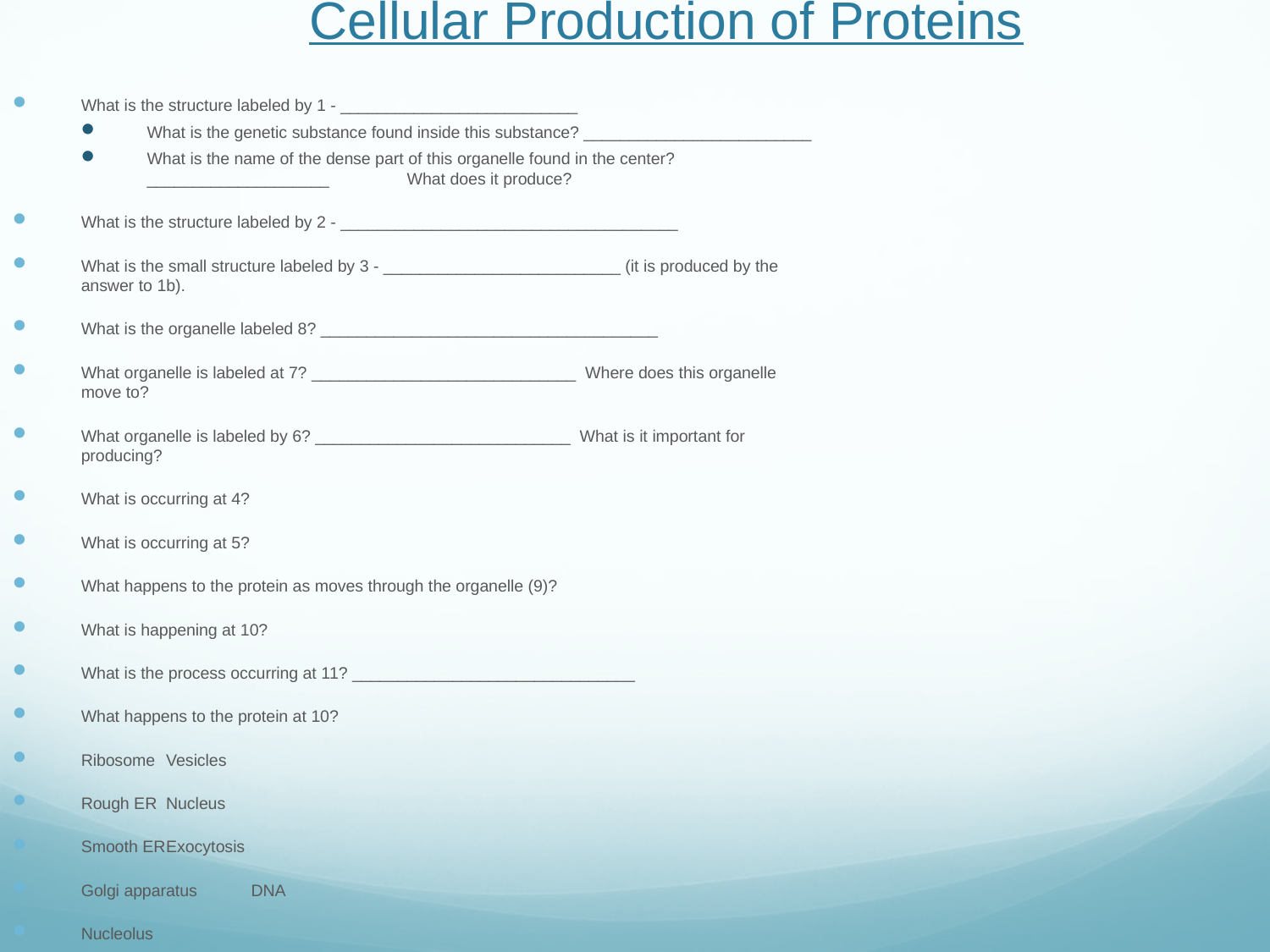

# Cellular Production of Proteins
What is the structure labeled by 1 - __________________________
What is the genetic substance found inside this substance? _________________________
What is the name of the dense part of this organelle found in the center?  ____________________	 What does it produce?
What is the structure labeled by 2 - _____________________________________
What is the small structure labeled by 3 - __________________________ (it is produced by the answer to 1b).
What is the organelle labeled 8? _____________________________________
What organelle is labeled at 7? _____________________________  Where does this organelle move to?
What organelle is labeled by 6? ____________________________  What is it important for producing?
What is occurring at 4?
What is occurring at 5?
What happens to the protein as moves through the organelle (9)?
What is happening at 10?
What is the process occurring at 11? _______________________________
What happens to the protein at 10?
Ribosome		Vesicles
Rough ER 		Nucleus
Smooth ER		Exocytosis
Golgi apparatus	DNA
Nucleolus